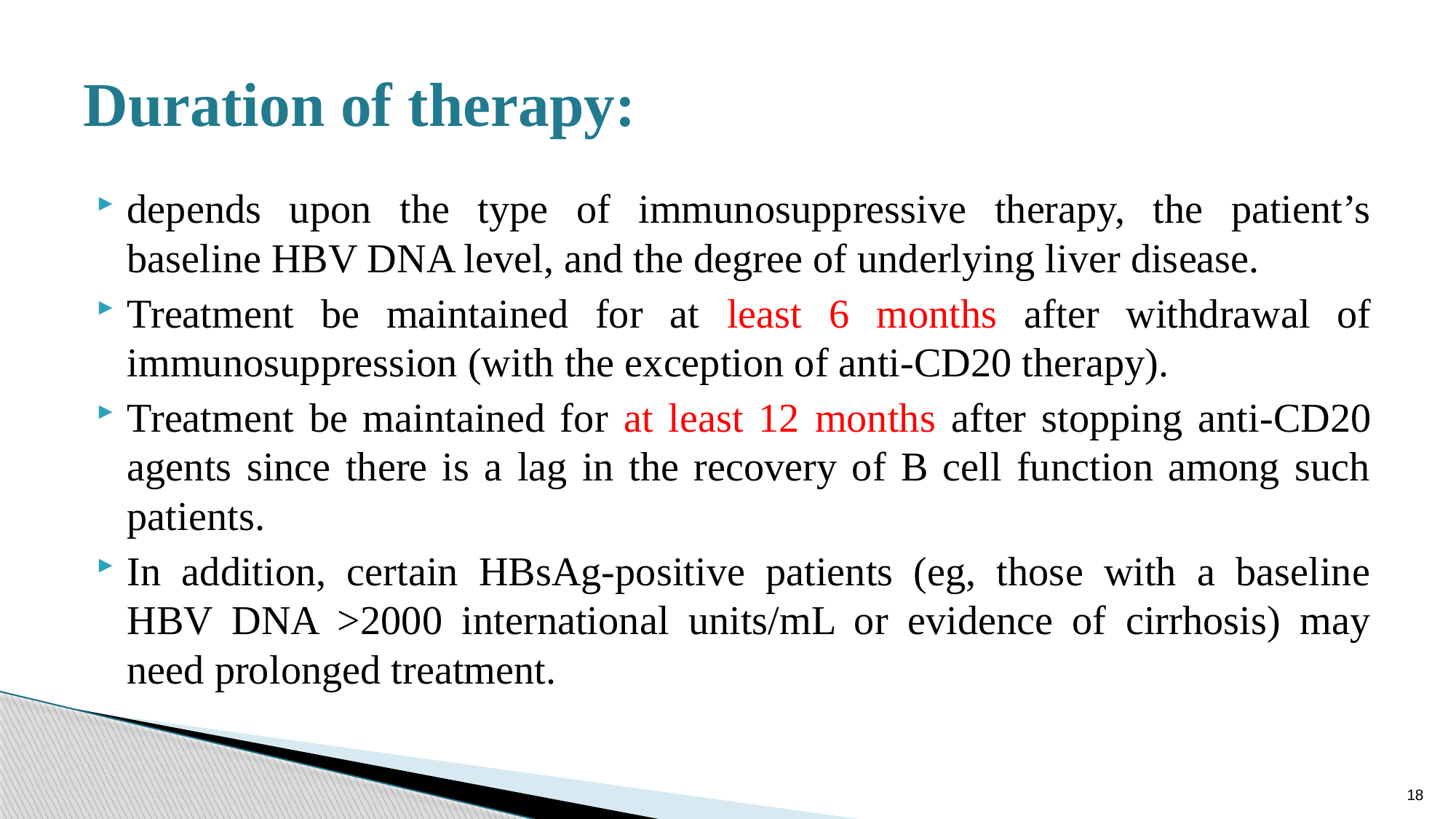

# Duration of therapy:
depends upon the type of immunosuppressive therapy, the patient’s baseline HBV DNA level, and the degree of underlying liver disease.
Treatment be maintained for at least 6 months after withdrawal of immunosuppression (with the exception of anti-CD20 therapy).
Treatment be maintained for at least 12 months after stopping anti-CD20 agents since there is a lag in the recovery of B cell function among such patients.
In addition, certain HBsAg-positive patients (eg, those with a baseline HBV DNA >2000 international units/mL or evidence of cirrhosis) may need prolonged treatment.

18